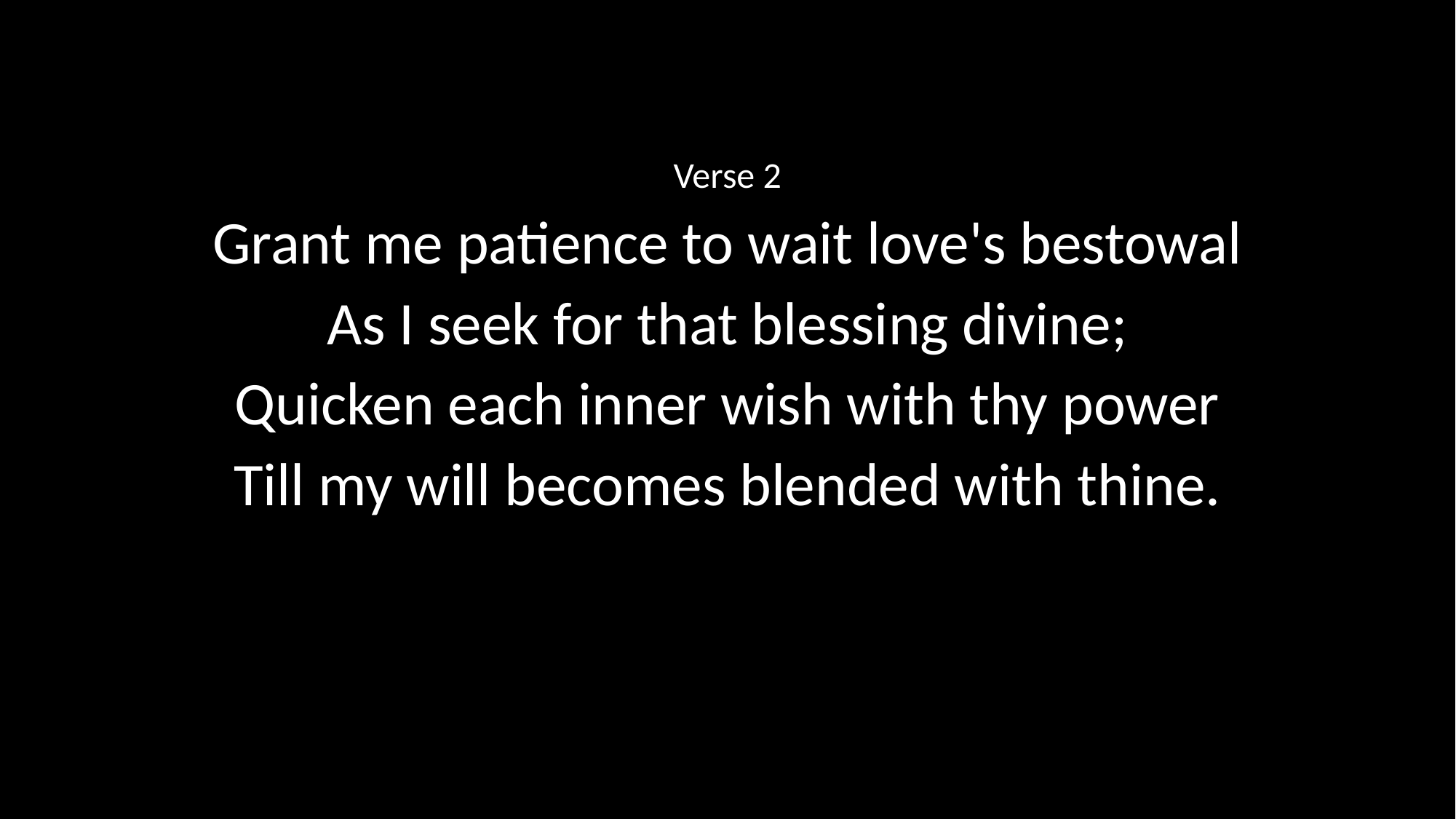

Verse 2
Grant me patience to wait love's bestowal
As I seek for that blessing divine;
Quicken each inner wish with thy power
Till my will becomes blended with thine.